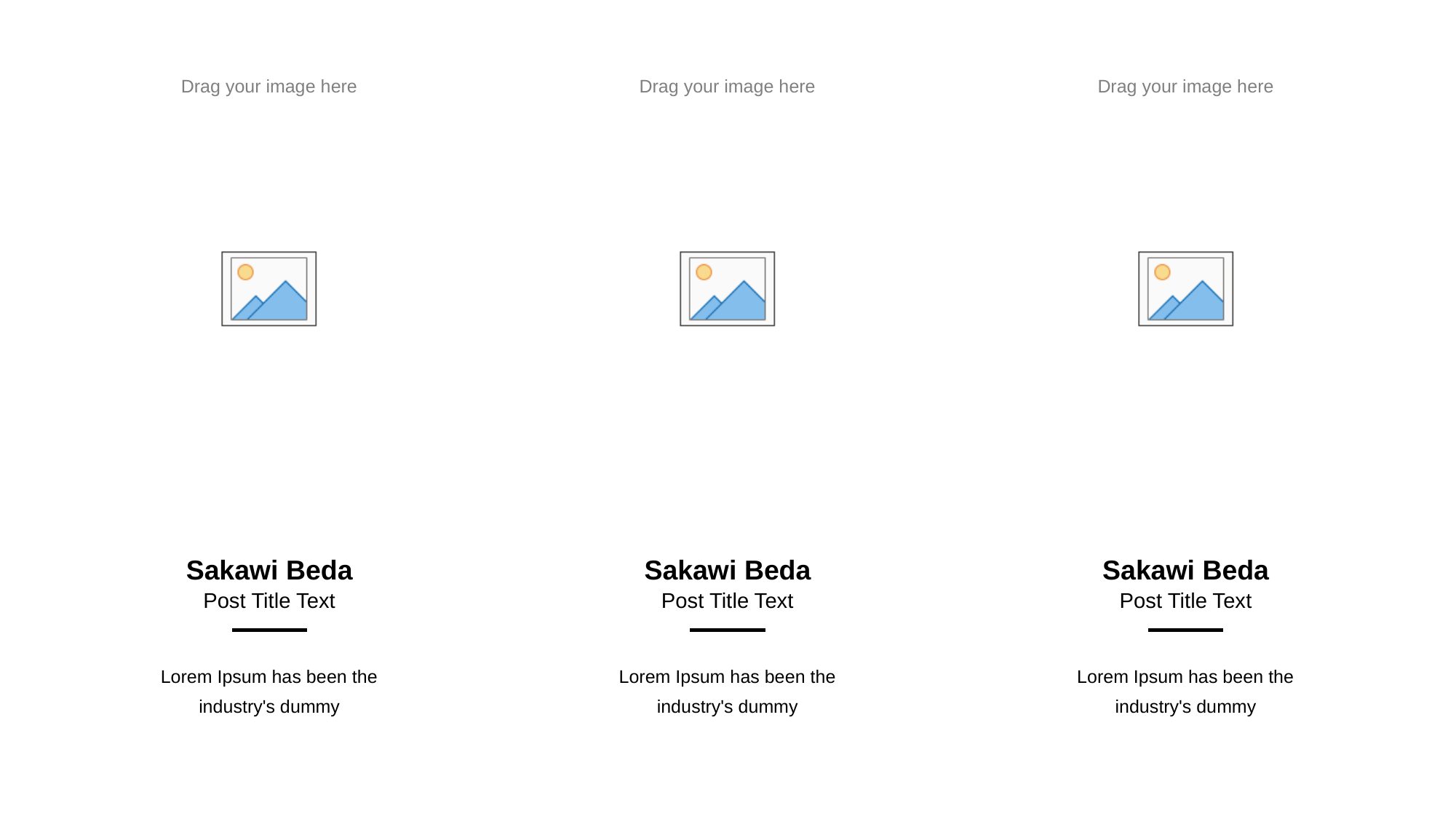

Sakawi Beda
Post Title Text
Lorem Ipsum has been the industry's dummy
Sakawi Beda
Post Title Text
Lorem Ipsum has been the industry's dummy
Sakawi Beda
Post Title Text
Lorem Ipsum has been the industry's dummy